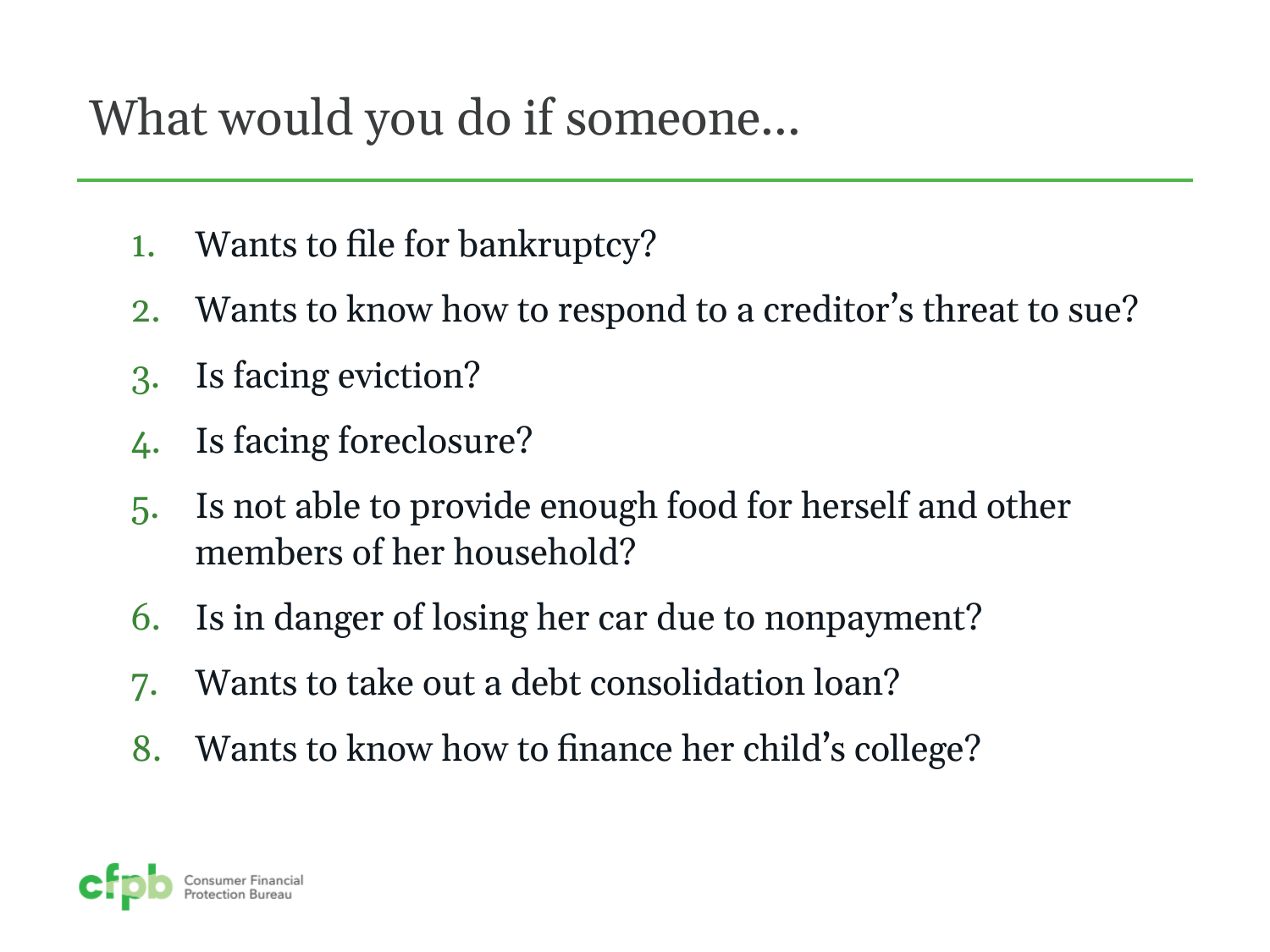

# What would you do if someone...
Wants to file for bankruptcy?
Wants to know how to respond to a creditor’s threat to sue?
Is facing eviction?
Is facing foreclosure?
Is not able to provide enough food for herself and other members of her household?
Is in danger of losing her car due to nonpayment?
Wants to take out a debt consolidation loan?
Wants to know how to finance her child’s college?